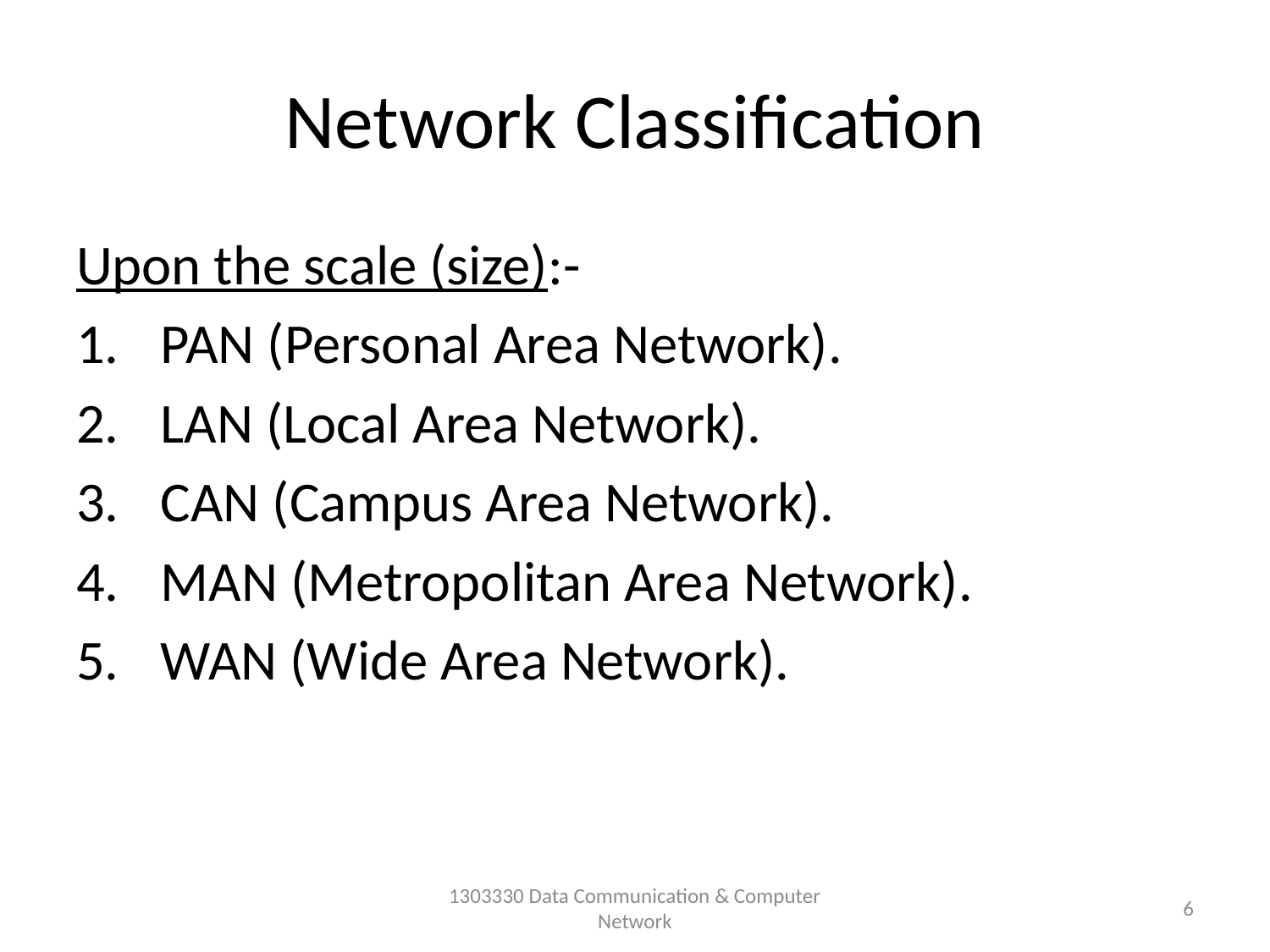

# Network Classification
Upon the scale (size):-
PAN (Personal Area Network).
LAN (Local Area Network).
CAN (Campus Area Network).
MAN (Metropolitan Area Network).
WAN (Wide Area Network).
1303330 Data Communication & Computer Network
6